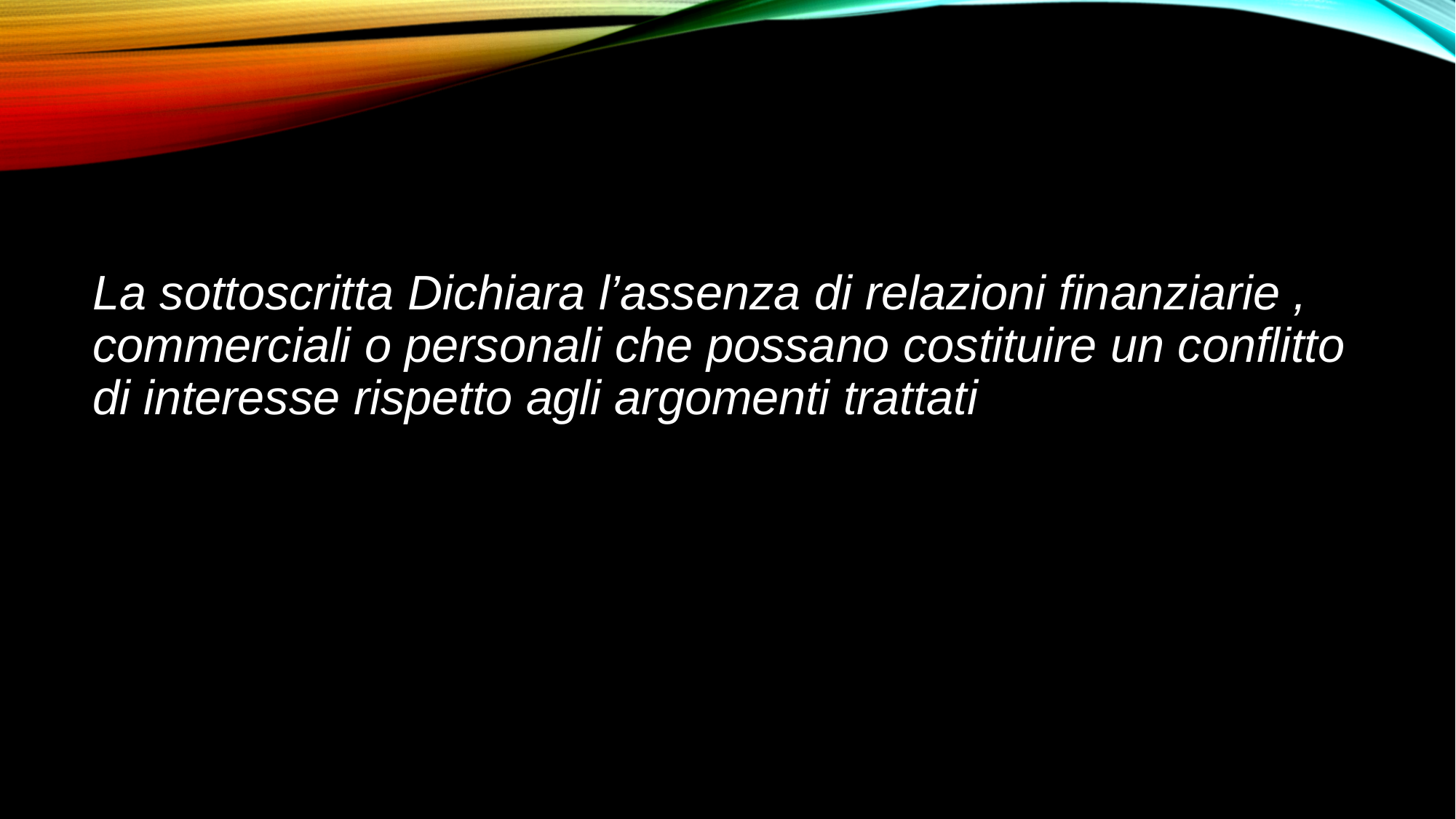

La sottoscritta Dichiara l’assenza di relazioni finanziarie , commerciali o personali che possano costituire un conflitto di interesse rispetto agli argomenti trattati